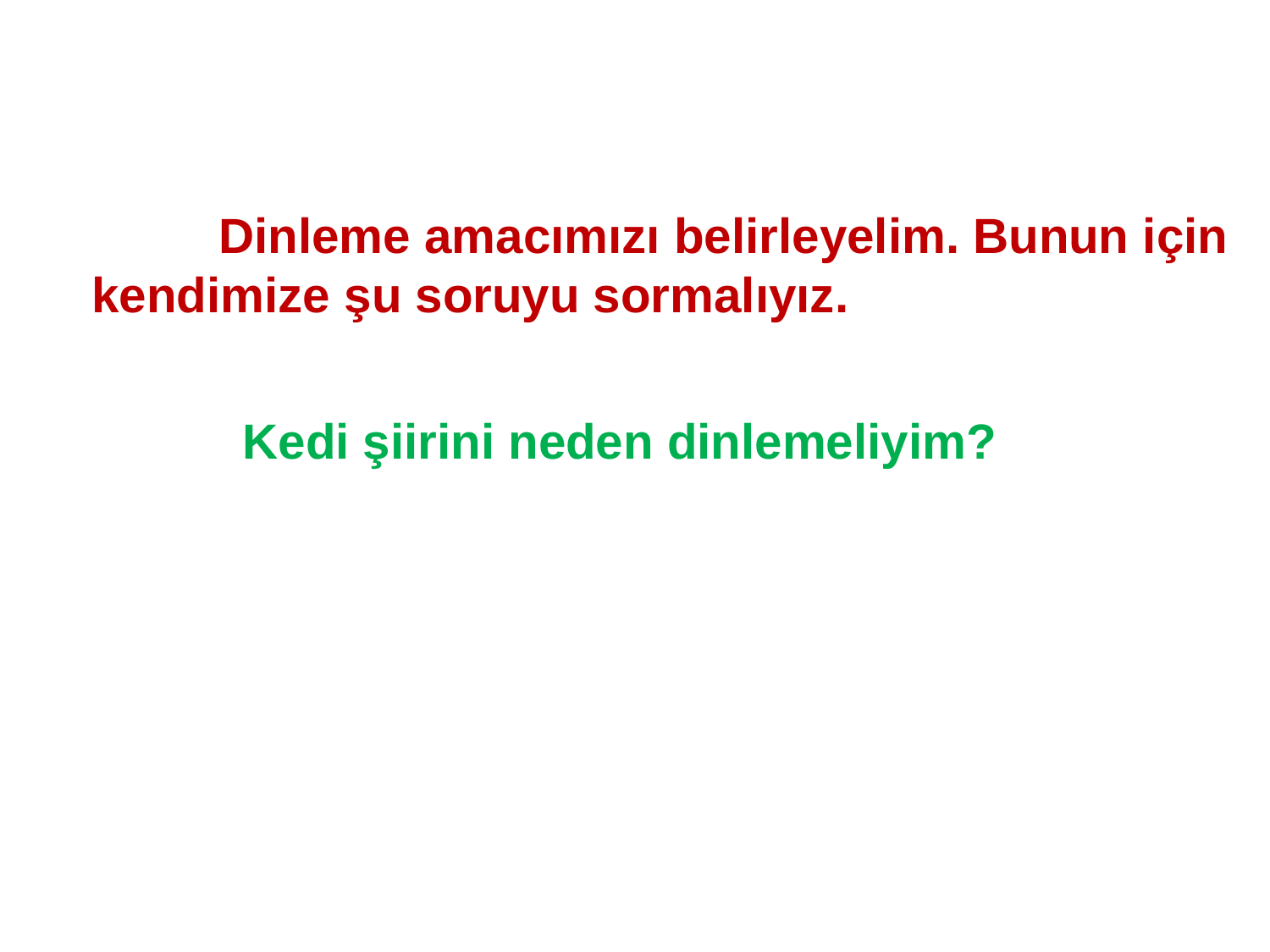

Dinleme amacımızı belirleyelim. Bunun için kendimize şu soruyu sormalıyız.
Kedi şiirini neden dinlemeliyim?